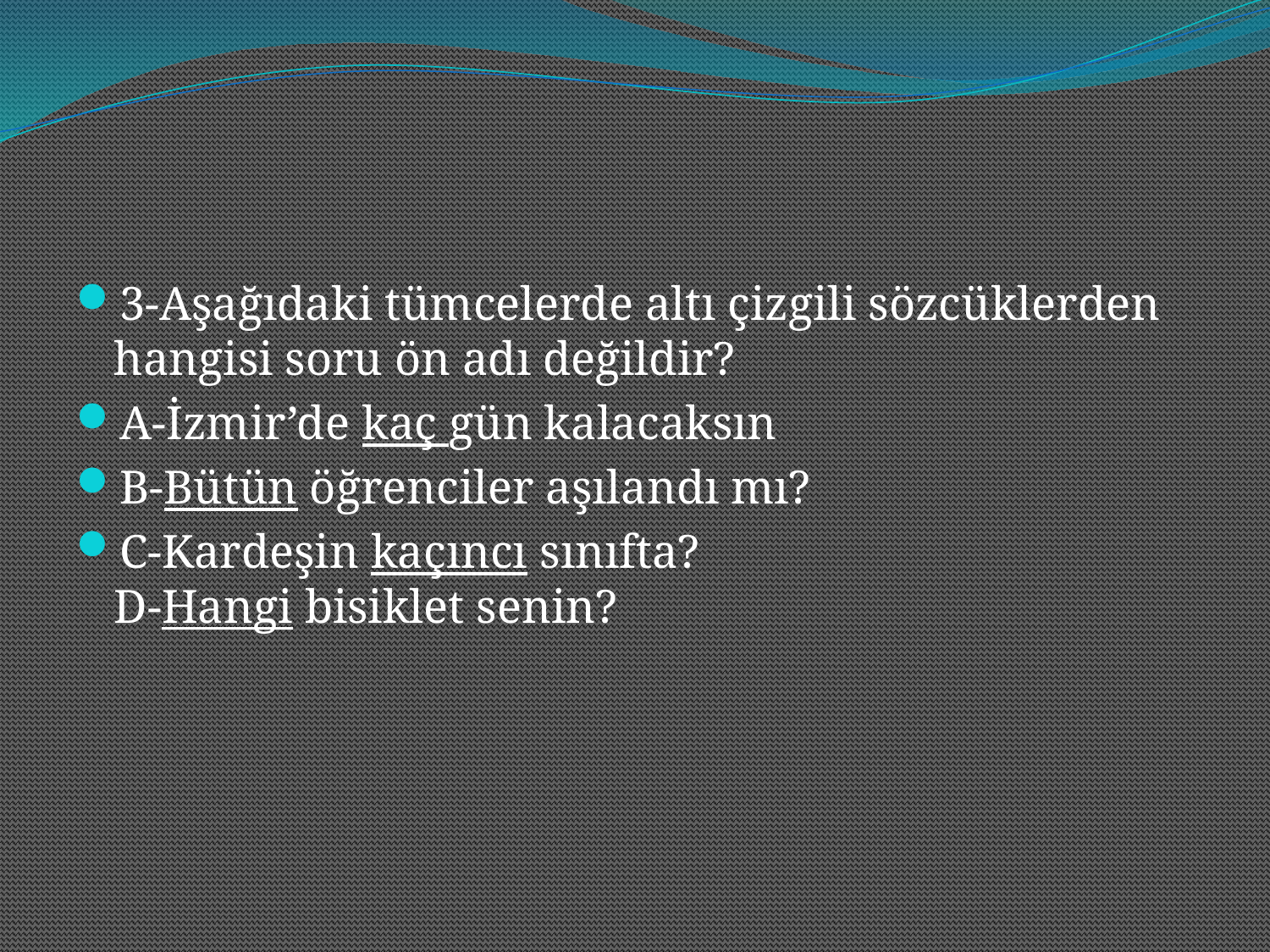

#
3-Aşağıdaki tümcelerde altı çizgili sözcüklerden hangisi soru ön adı değildir?
A-İzmir’de kaç gün kalacaksın
B-Bütün öğrenciler aşılandı mı?
C-Kardeşin kaçıncı sınıfta?
D-Hangi bisiklet senin?